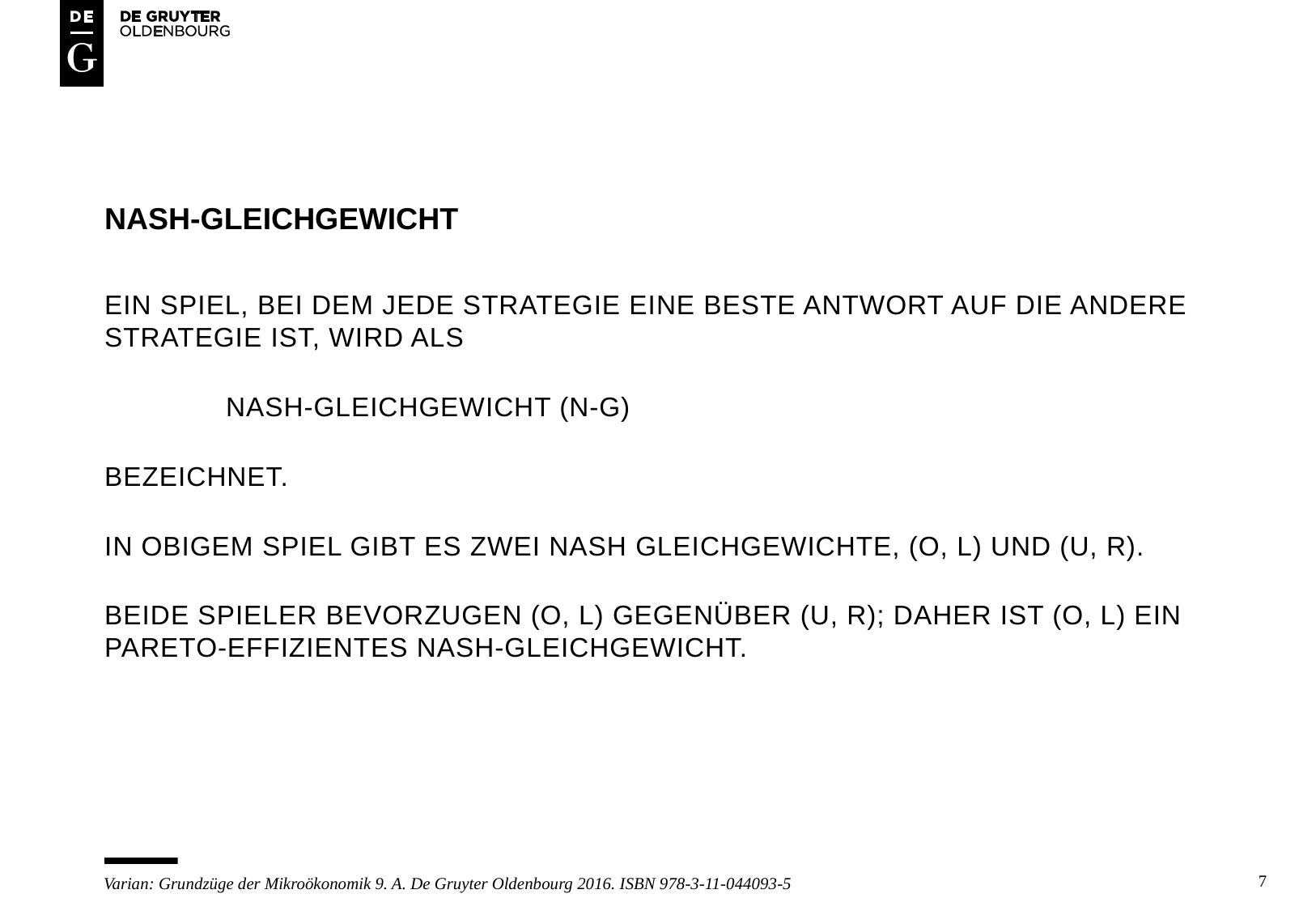

# Nash-gleichgewicht
Ein spiel, bei dem jede strategie eine beste antwort auf die andere strategie ist, wird als
	nash-gleichgewicht (N-G)
Bezeichnet.
In obigem spiel gibt es zwei nash gleichgewichte, (o, l) und (u, R).
Beide spieler bevorzugen (o, L) gegenüber (u, r); daher ist (o, l) ein pareto-effizientes nash-gleichgewicht.
7
Varian: Grundzüge der Mikroökonomik 9. A. De Gruyter Oldenbourg 2016. ISBN 978-3-11-044093-5